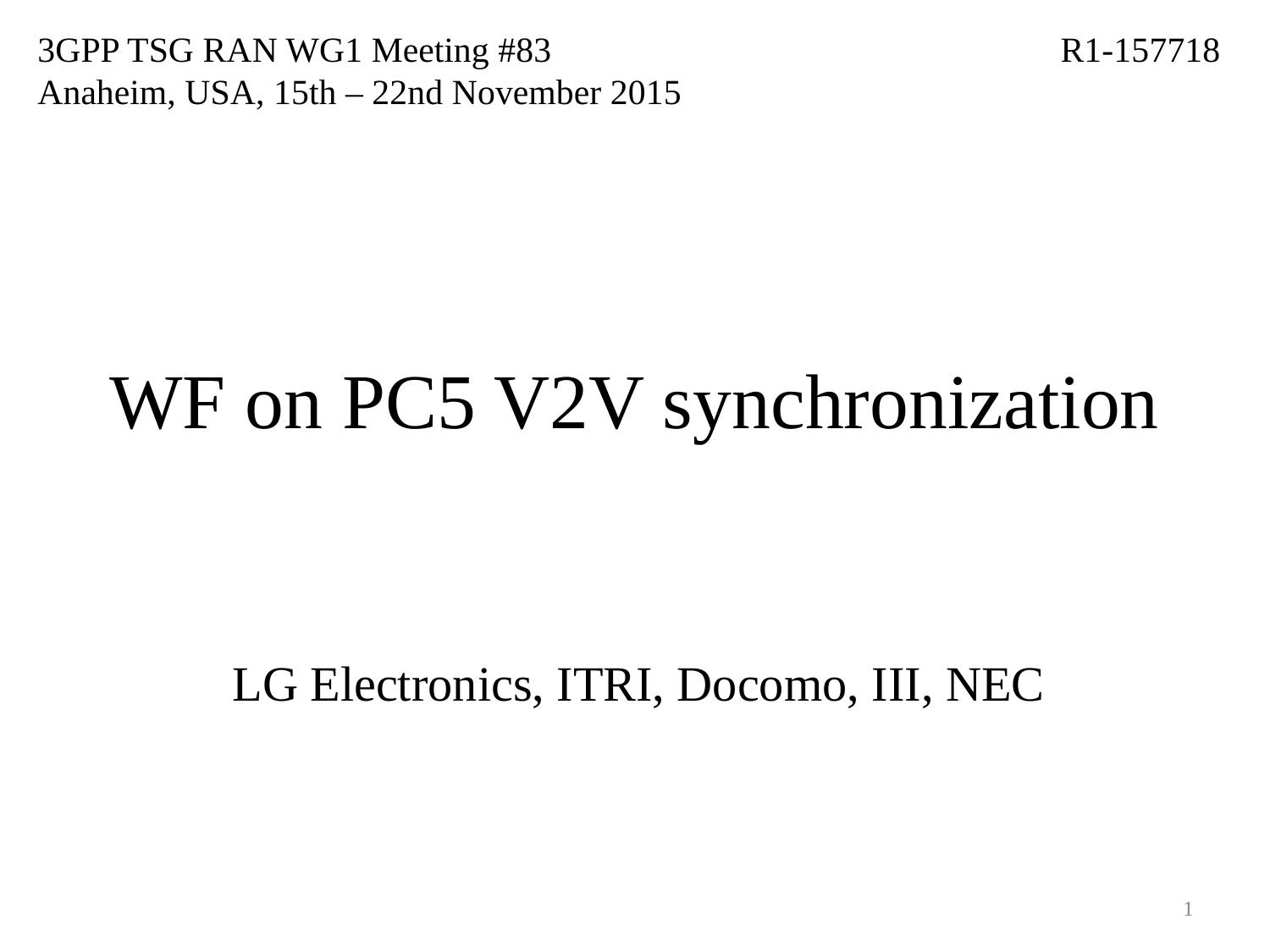

3GPP TSG RAN WG1 Meeting #83
Anaheim, USA, 15th – 22nd November 2015
R1-157718
# WF on PC5 V2V synchronization
LG Electronics, ITRI, Docomo, III, NEC
1